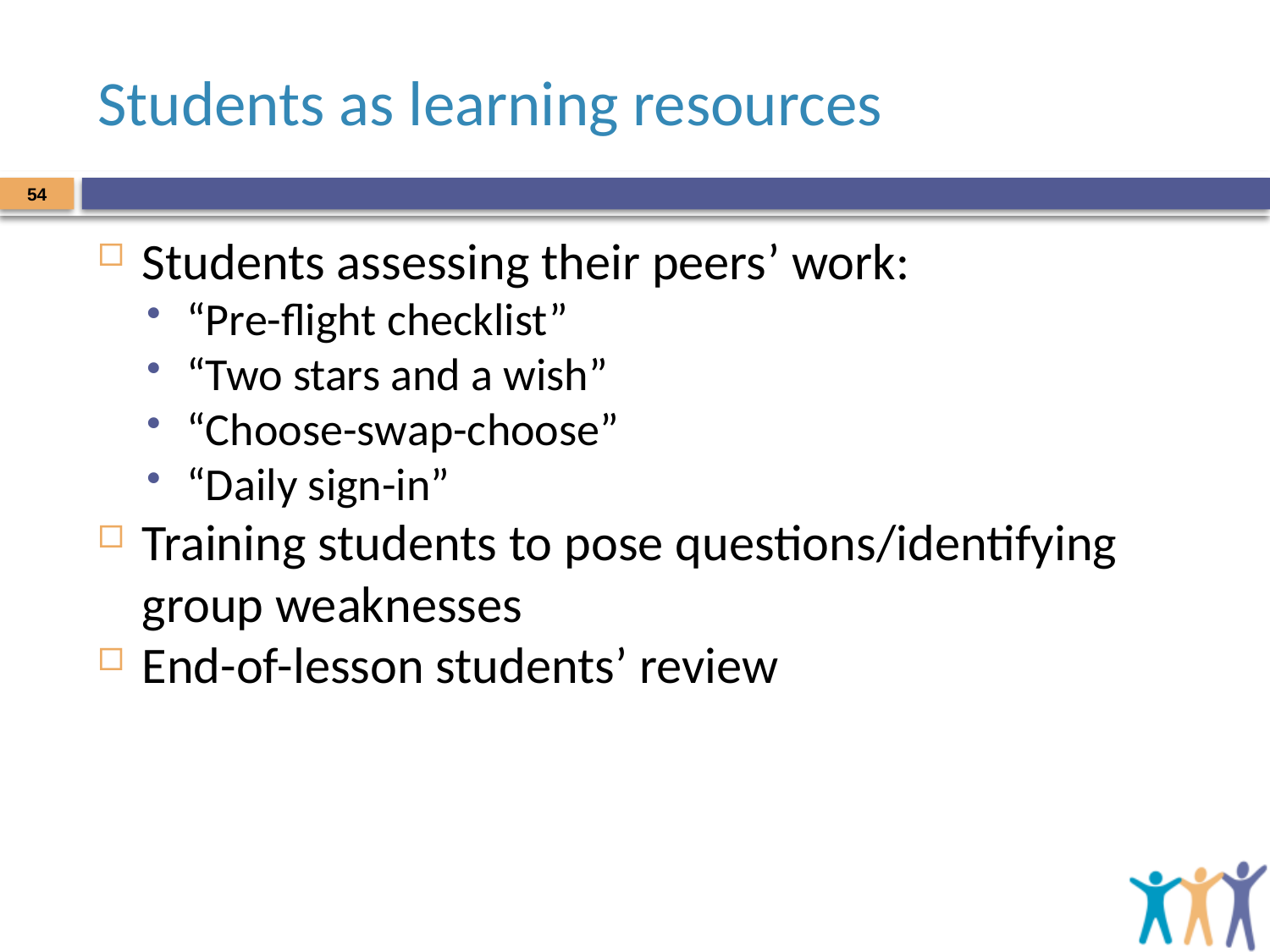

# Students as learning resources
54
Students assessing their peers’ work:
“Pre-flight checklist”
“Two stars and a wish”
“Choose-swap-choose”
“Daily sign-in”
Training students to pose questions/identifying group weaknesses
End-of-lesson students’ review